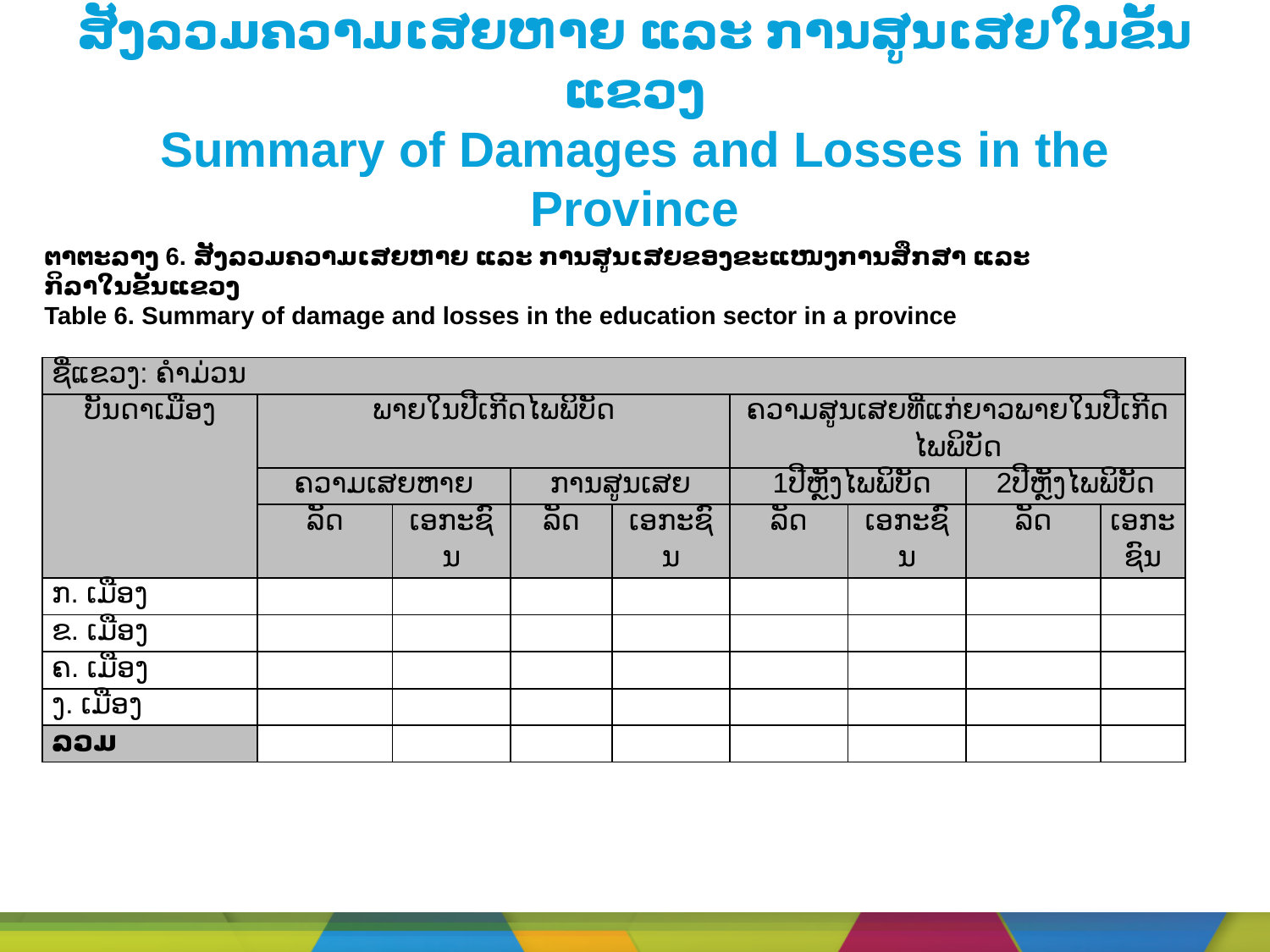

# ສັງລວມຄວາມເສຍຫາຍ ແລະ ການສູນເສຍໃນຂັ້ນແຂວງ Summary of Damages and Losses in the Province
ຕາຕະລາງ 6. ສັງລວມຄວາມເສຍຫາຍ ແລະ ການສູນເສຍຂອງຂະແໜງການສຶກສາ ແລະ ກິລາໃນຂັ້ນແຂວງ
Table 6. Summary of damage and losses in the education sector in a province
| ຊື່ແຂວງ: ຄຳມ່ວນ |  |  |  |  |  |  |  |  |
| --- | --- | --- | --- | --- | --- | --- | --- | --- |
| ບັນດາເມືອງ | ພາຍໃນປີເກີດໄພພິບັດ |  |  |  | ຄວາມສູນເສຍທີ່ແກ່ຍາວພາຍໃນປີເກີດໄພພິບັດ |  |  |  |
|  | ຄວາມເສຍຫາຍ |  | ການສູນເສຍ |  | 1ປີຫຼັງໄພພິບັດ |  | 2ປີຫຼັງໄພພິບັດ |  |
|  | ລັດ | ເອກະຊົນ | ລັດ | ເອກະຊົນ | ລັດ | ເອກະຊົນ | ລັດ | ເອກະຊົນ |
| ກ. ເມືອງ |  |  |  |  |  |  |  |  |
| ຂ. ເມືອງ |  |  |  |  |  |  |  |  |
| ຄ. ເມືອງ |  |  |  |  |  |  |  |  |
| ງ. ເມືອງ |  |  |  |  |  |  |  |  |
| ລວມ |  |  |  |  |  |  |  |  |